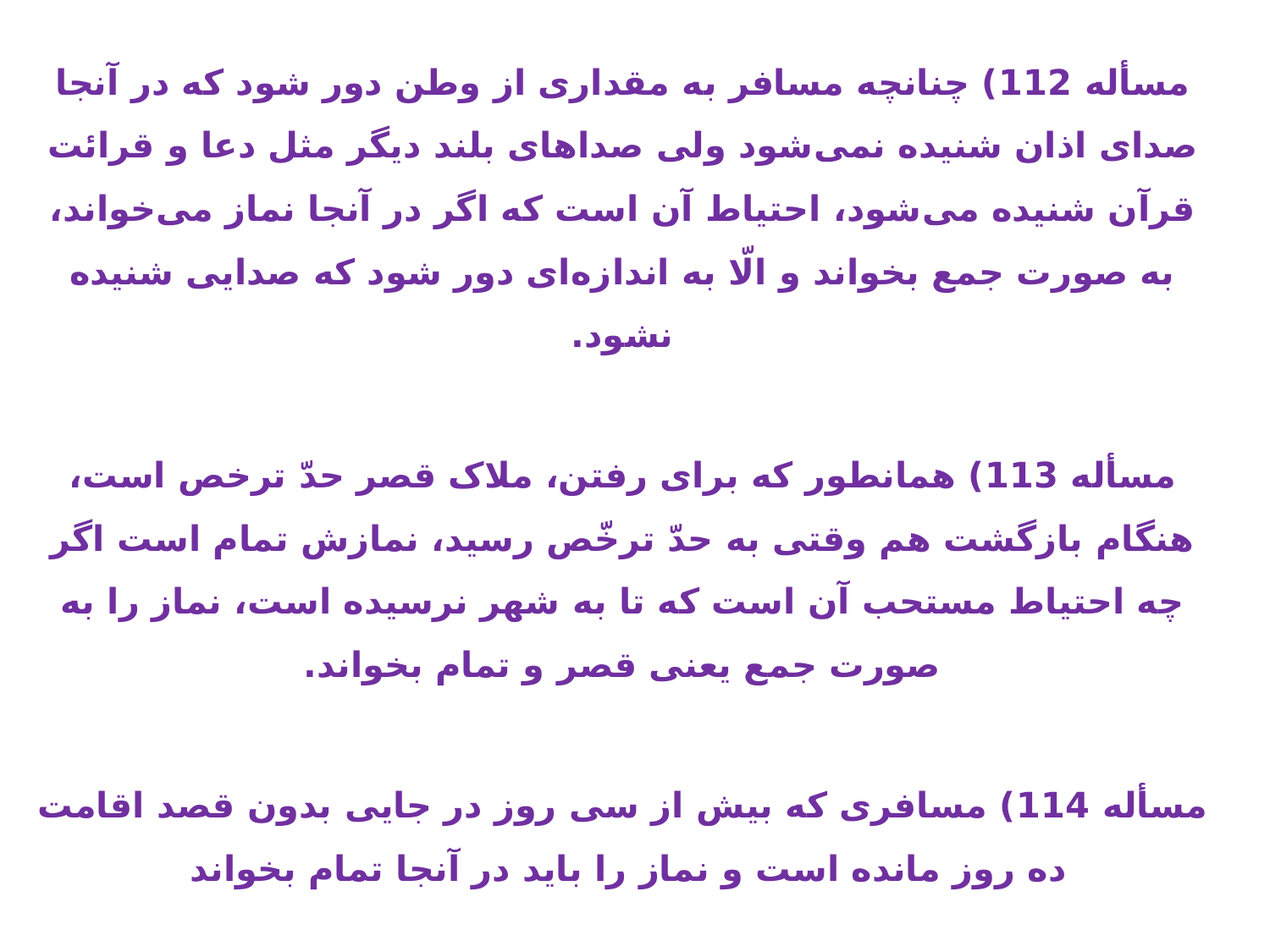

مسأله 112) چنانچه مسافر به مقداری از وطن دور شود که در آنجا صدای اذان شنیده نمی‌شود ولی صداهای بلند دیگر مثل دعا و قرائت قرآن شنیده می‌شود، احتیاط آن است که اگر در آنجا نماز می‌خواند، به صورت جمع بخواند و الّا به اندازه‌ای دور شود که صدایی شنیده نشود.

مسأله 113) همانطور که برای رفتن، ملاک قصر حدّ ترخص است، هنگام بازگشت هم وقتی به حدّ ترخّص رسید، نمازش تمام است اگر چه احتیاط مستحب آن است که تا به شهر نرسیده است، نماز را به صورت جمع یعنی قصر و تمام بخواند.

مسأله 114) مسافری که بیش از سی روز در جایی بدون قصد اقامت ده روز مانده است و نماز را باید در آنجا تمام بخواند